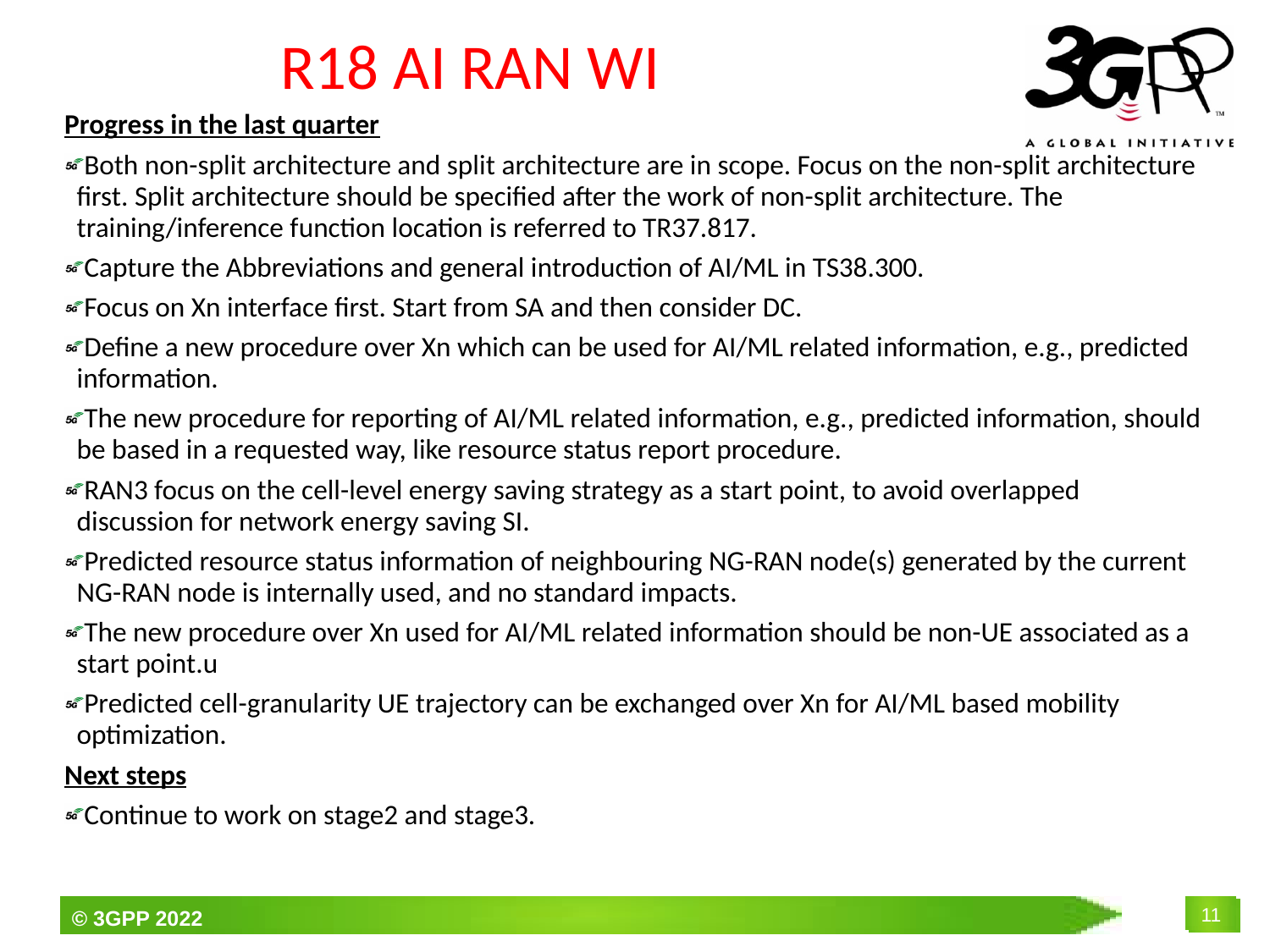

# R18 AI RAN WI
Progress in the last quarter
Both non-split architecture and split architecture are in scope. Focus on the non-split architecture first. Split architecture should be specified after the work of non-split architecture. The training/inference function location is referred to TR37.817.
Capture the Abbreviations and general introduction of AI/ML in TS38.300.
Focus on Xn interface first. Start from SA and then consider DC.
Define a new procedure over Xn which can be used for AI/ML related information, e.g., predicted information.
The new procedure for reporting of AI/ML related information, e.g., predicted information, should be based in a requested way, like resource status report procedure.
RAN3 focus on the cell-level energy saving strategy as a start point, to avoid overlapped discussion for network energy saving SI.
Predicted resource status information of neighbouring NG-RAN node(s) generated by the current NG-RAN node is internally used, and no standard impacts.
The new procedure over Xn used for AI/ML related information should be non-UE associated as a start point.u
Predicted cell-granularity UE trajectory can be exchanged over Xn for AI/ML based mobility optimization.
Next steps
Continue to work on stage2 and stage3.

11